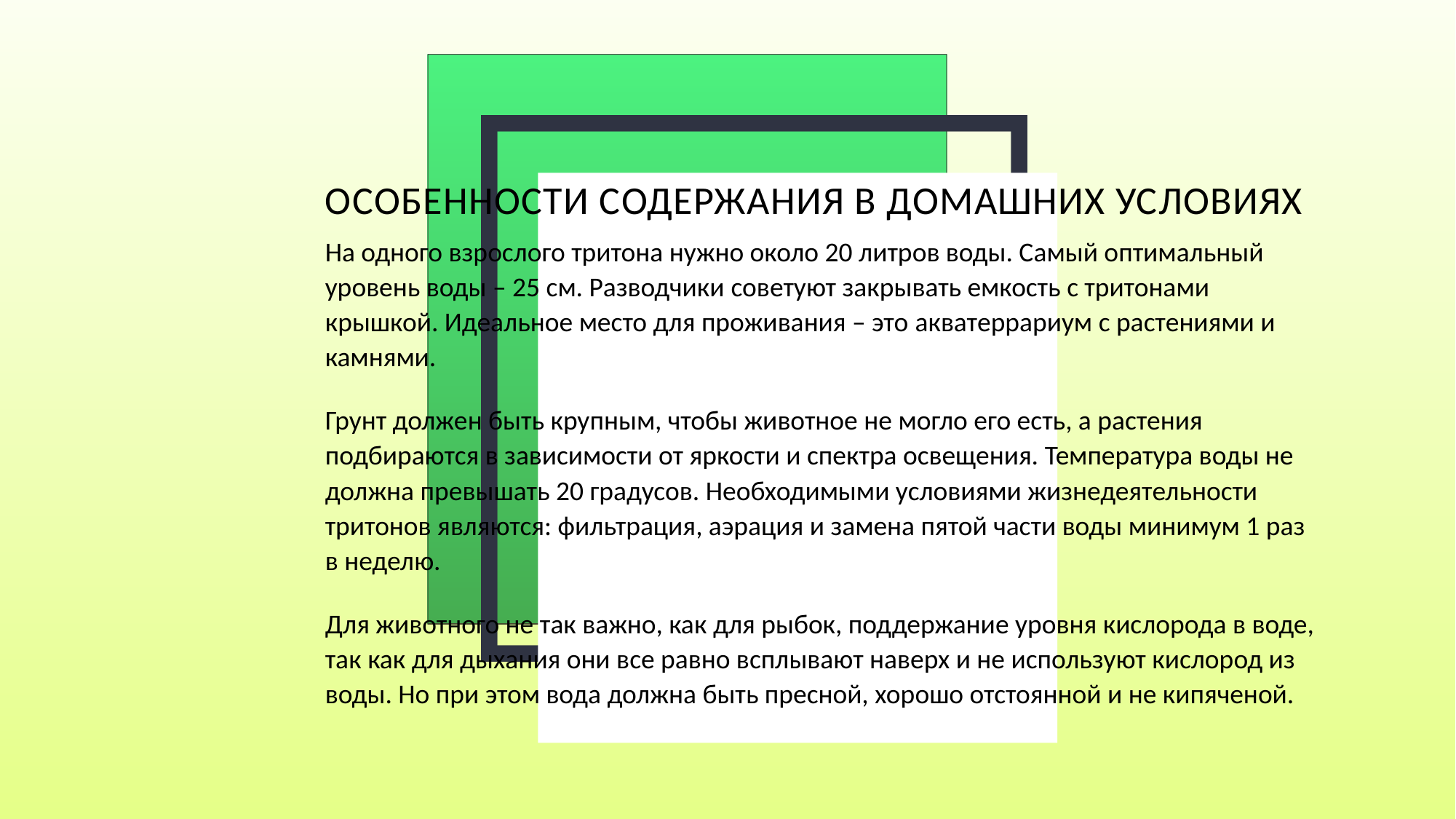

ОСОБЕННОСТИ СОДЕРЖАНИЯ В ДОМАШНИХ УСЛОВИЯХ
На одного взрослого тритона нужно около 20 литров воды. Самый оптимальный уровень воды – 25 см. Разводчики советуют закрывать емкость с тритонами крышкой. Идеальное место для проживания – это акватеррариум с растениями и камнями.
Грунт должен быть крупным, чтобы животное не могло его есть, а растения подбираются в зависимости от яркости и спектра освещения. Температура воды не должна превышать 20 градусов. Необходимыми условиями жизнедеятельности тритонов являются: фильтрация, аэрация и замена пятой части воды минимум 1 раз в неделю.
Для животного не так важно, как для рыбок, поддержание уровня кислорода в воде, так как для дыхания они все равно всплывают наверх и не используют кислород из воды. Но при этом вода должна быть пресной, хорошо отстоянной и не кипяченой.